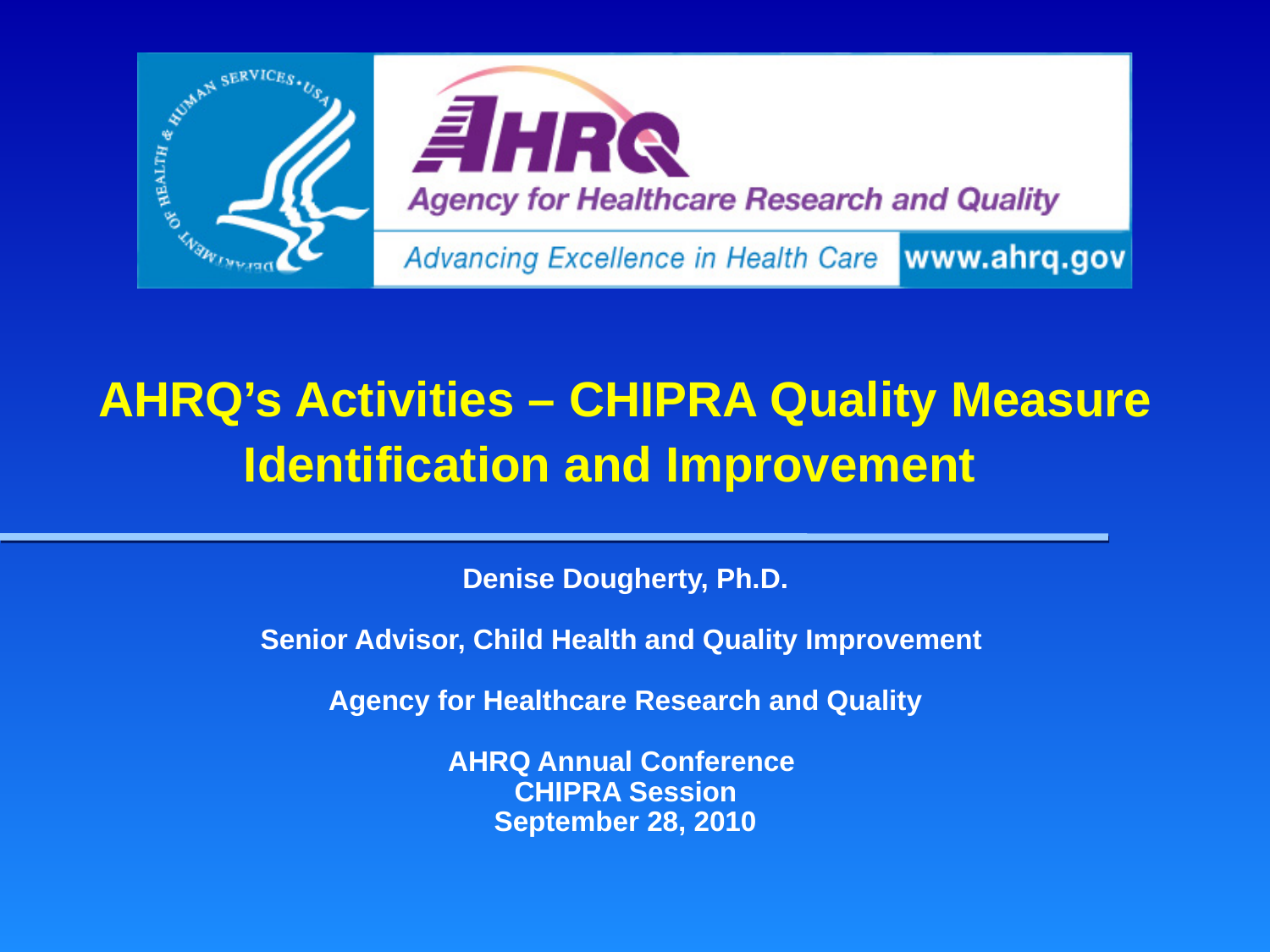

# AHRQ’s Activities – CHIPRA Quality Measure Identification and Improvement Denise Dougherty, Ph.D. Senior Advisor, Child Health and Quality Improvement Agency for Healthcare Research and Quality AHRQ Annual Conference CHIPRA Session September 28, 2010